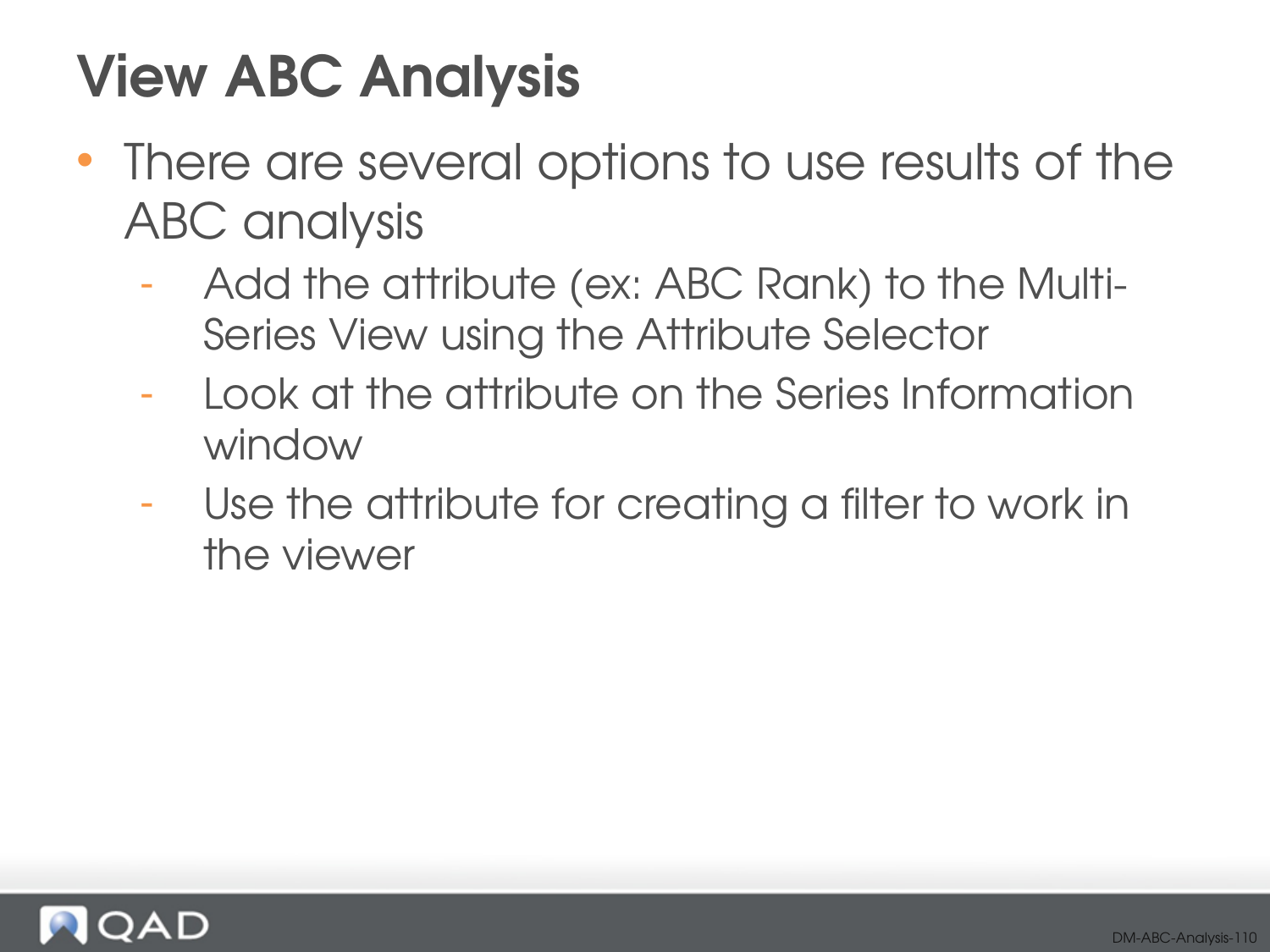

# View ABC Analysis
There are several options to use results of the ABC analysis
Add the attribute (ex: ABC Rank) to the Multi-Series View using the Attribute Selector
Look at the attribute on the Series Information window
Use the attribute for creating a filter to work in the viewer

DM-ABC-Analysis-110